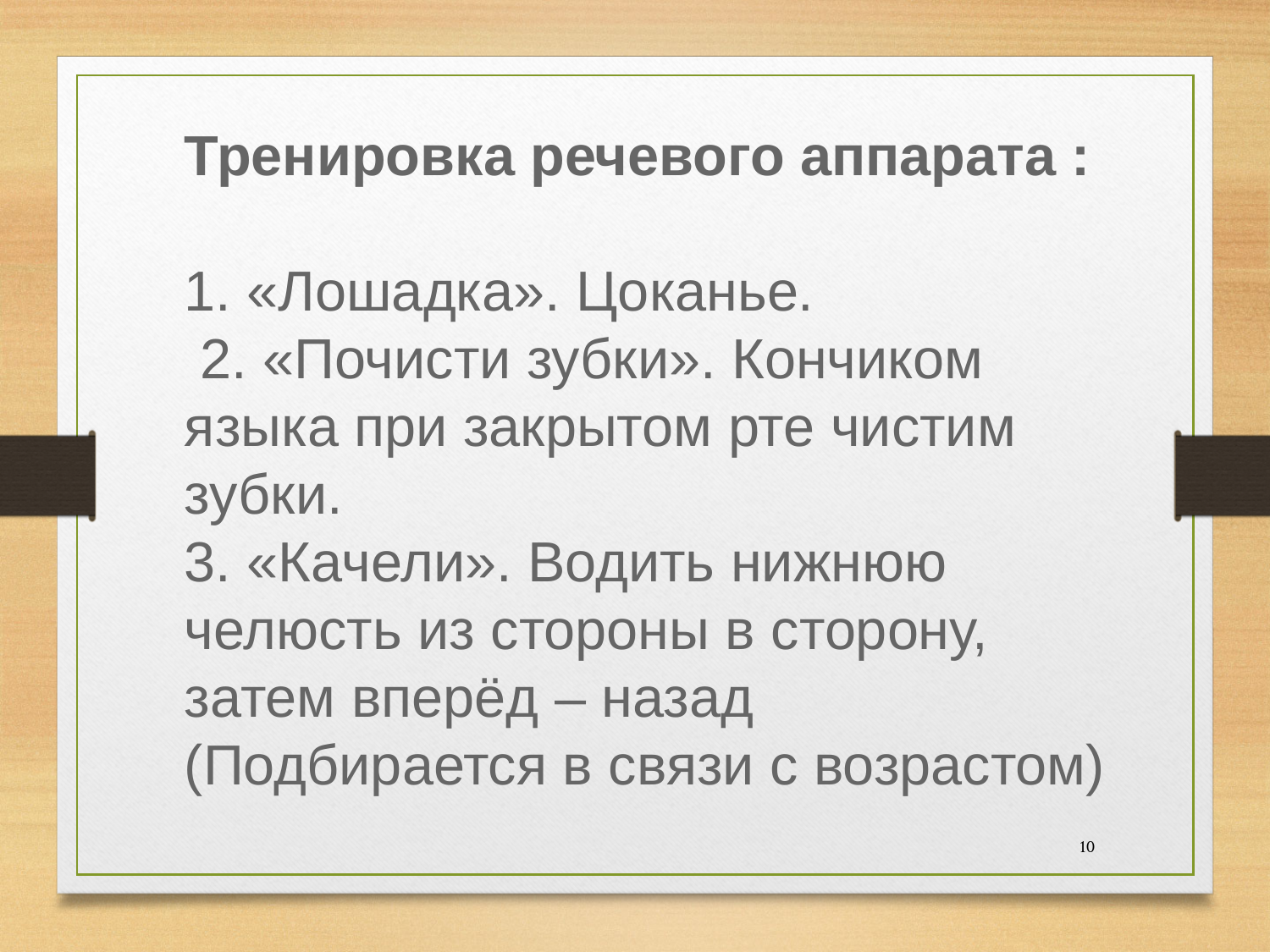

Тренировка речевого аппарата :

1. «Лошадка». Цоканье.
 2. «Почисти зубки». Кончиком языка при закрытом рте чистим зубки.
3. «Качели». Водить нижнюю челюсть из стороны в сторону, затем вперёд – назад
(Подбирается в связи с возрастом)
10